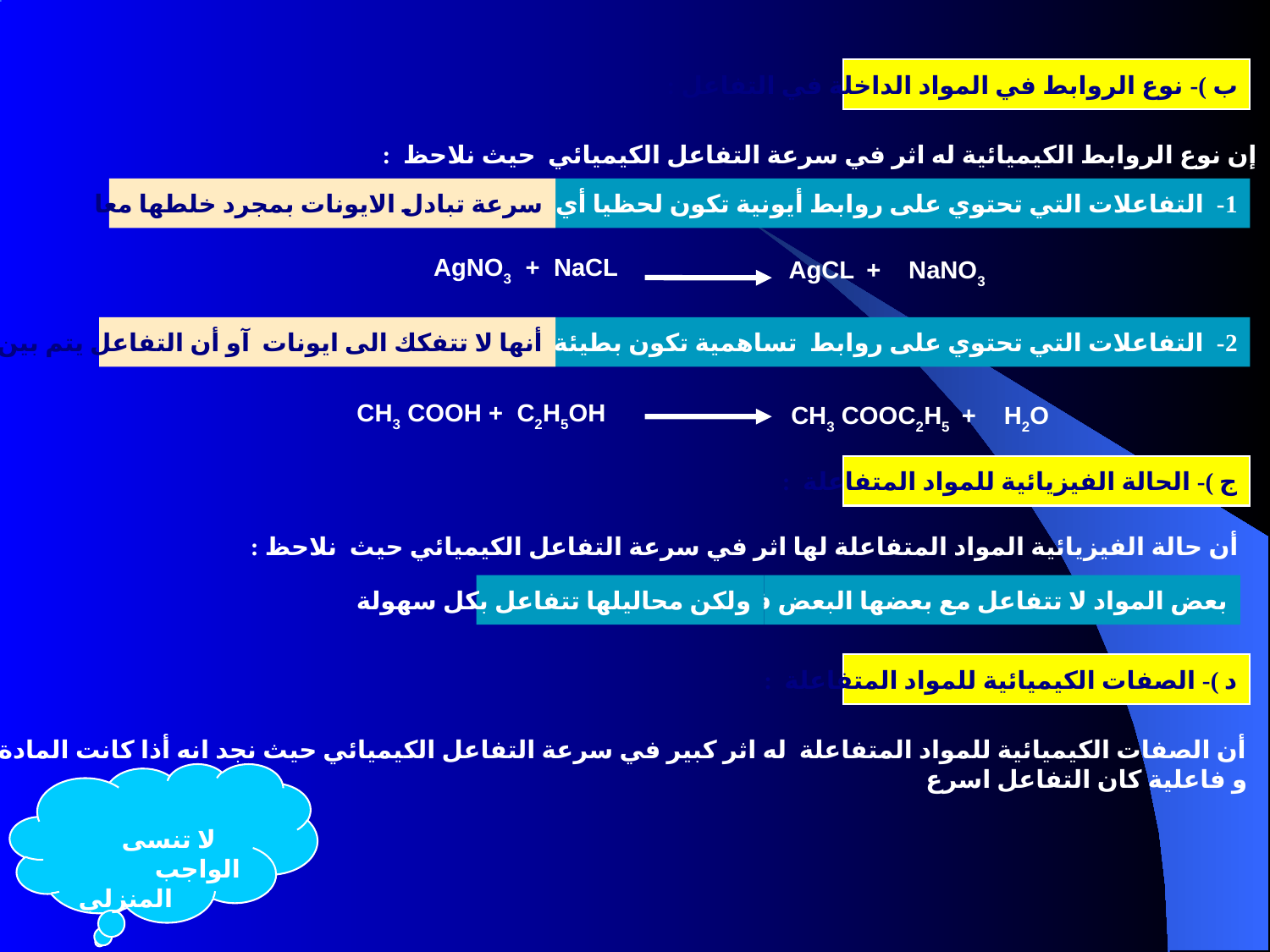

ب )- نوع الروابط في المواد الداخلة في التفاعل :
إن نوع الروابط الكيميائية له اثر في سرعة التفاعل الكيميائي  حيث نلاحظ  :
سرعة تبادل الايونات بمجرد خلطها معا
1-  التفاعلات التي تحتوي على روابط أيونية تكون لحظيا أي سريعة جدا وذلك بسبب :
AgNO3  +  NaCL
AgCL   +    NaNO3

أنها لا تتفكك الى ايونات  آو أن التفاعل يتم بين جزيئات
2-  التفاعلات التي تحتوي على روابط  تساهمية تكون بطيئة عادة جدا وذلك بسبب :
CH3 COOH +  C2H5OH
CH3 COOC2H5   +    H2O

ج )- الحالة الفيزيائية للمواد المتفاعلة  :
أن حالة الفيزيائية المواد المتفاعلة لها اثر في سرعة التفاعل الكيميائي حيث  نلاحظ :

ولكن محاليلها تتفاعل بكل سهولة
بعض المواد لا تتفاعل مع بعضها البعض في الحالة الصلبة
د )- الصفات الكيميائية للمواد المتفاعلة  :
أن الصفات الكيميائية للمواد المتفاعلة  له اثر كبير في سرعة التفاعل الكيميائي حيث نجد انه أذا كانت المادة المتفاعلة أكثر نشاطا
و فاعلية كان التفاعل اسرع

    لا تنسى الواجب
           المنزلي